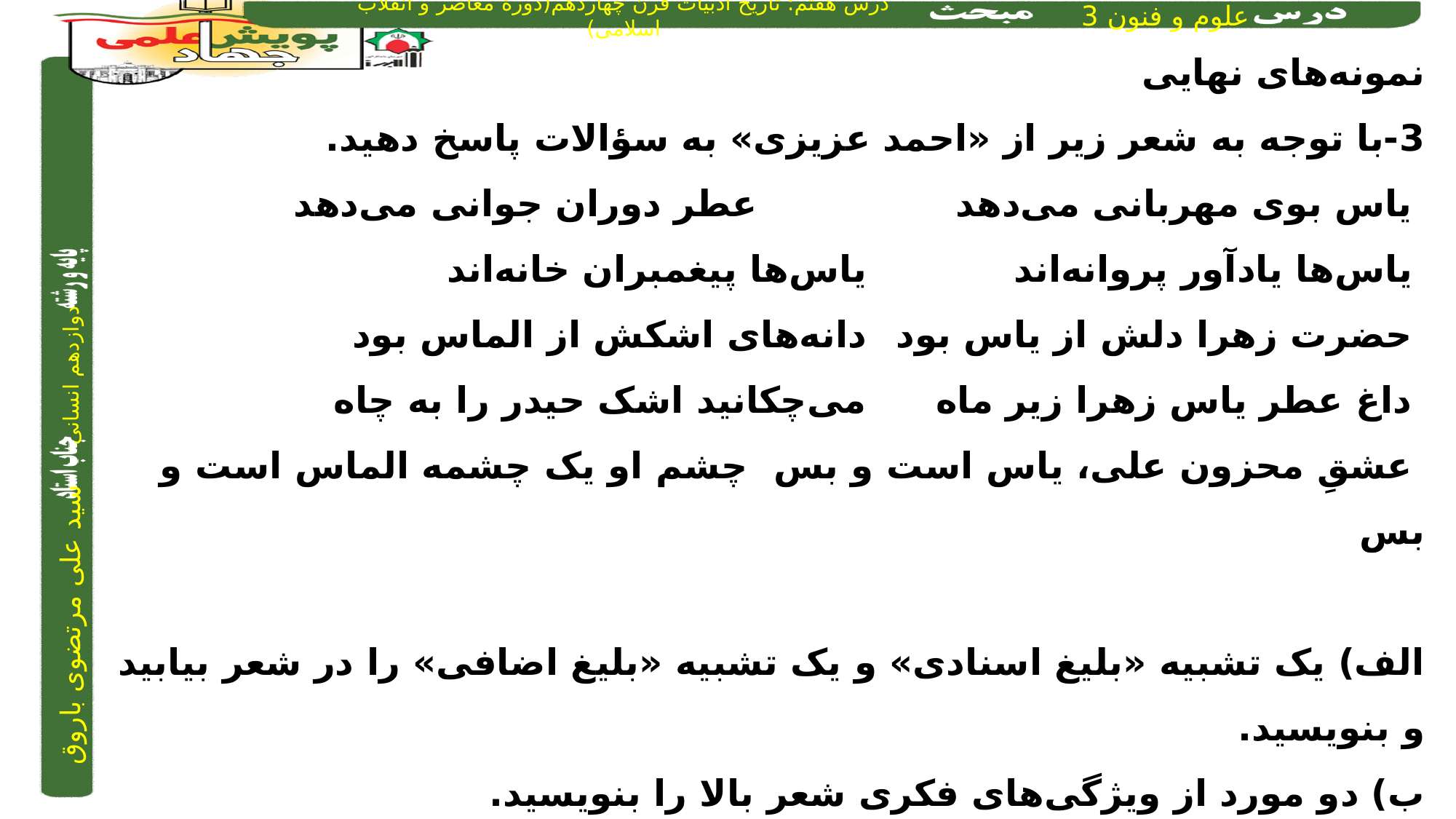

نمونه‌های نهایی
3-با توجه به شعر زیر از «احمد عزیزی» به سؤالات پاسخ دهید.
 یاس بوی مهربانی می‌دهد	 		 عطر دوران جوانی می‌دهد
 یاس‌ها یادآور پروانه‌اند	 		 یاس‌ها پیغمبران خانه‌اند
 حضرت زهرا دلش از یاس بود 		 دانه‌های اشکش از الماس بود
 داغ عطر یاس زهرا زیر ماه 		 می‌چکانید اشک حیدر را به چاه
 عشقِ محزون علی، یاس است و بس 	 چشم او یک چشمه الماس است و بس

الف) یک تشبیه «بلیغ اسنادی» و یک تشبیه «بلیغ اضافی» را در شعر بیابید و بنویسید.
ب) دو مورد از ویژگی‌های فکری شعر بالا را بنویسید.